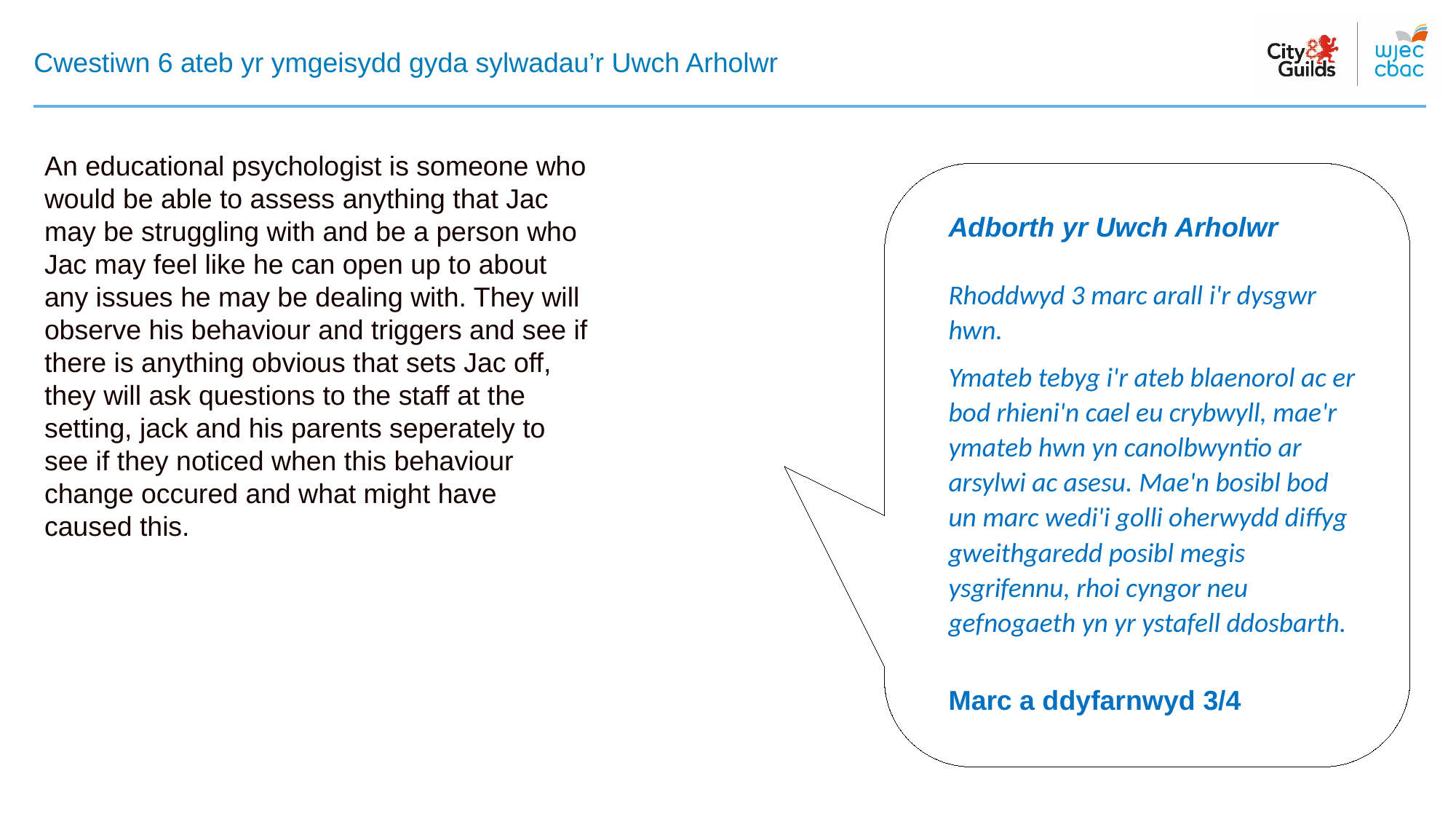

# Cwestiwn 6 ateb yr ymgeisydd gyda sylwadau’r Uwch Arholwr
An educational psychologist is someone who would be able to assess anything that Jac may be struggling with and be a person who Jac may feel like he can open up to about any issues he may be dealing with. They will observe his behaviour and triggers and see if there is anything obvious that sets Jac off, they will ask questions to the staff at the setting, jack and his parents seperately to see if they noticed when this behaviour change occured and what might have caused this.

Adborth yr Uwch Arholwr

Rhoddwyd 3 marc arall i'r dysgwr hwn.
Ymateb tebyg i'r ateb blaenorol ac er bod rhieni'n cael eu crybwyll, mae'r ymateb hwn yn canolbwyntio ar arsylwi ac asesu. Mae'n bosibl bod un marc wedi'i golli oherwydd diffyg gweithgaredd posibl megis ysgrifennu, rhoi cyngor neu gefnogaeth yn yr ystafell ddosbarth.

Marc a ddyfarnwyd 3/4